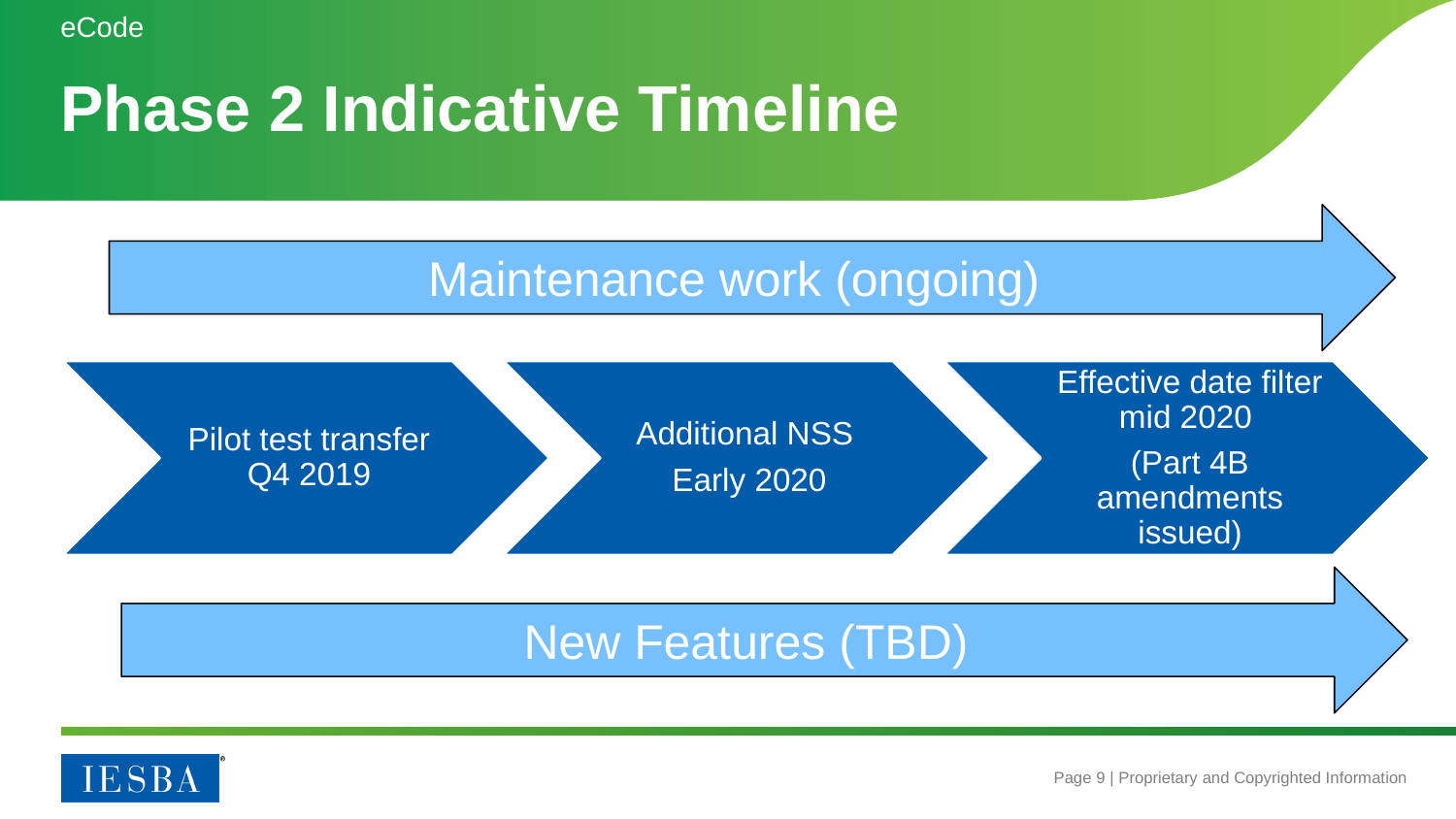

eCode
# Phase 2 Indicative Timeline
Maintenance work (ongoing)
Pilot test transfer Q4 2019
Additional NSS
Early 2020
Effective date filter mid 2020
(Part 4B amendments issued)
New Features (TBD)